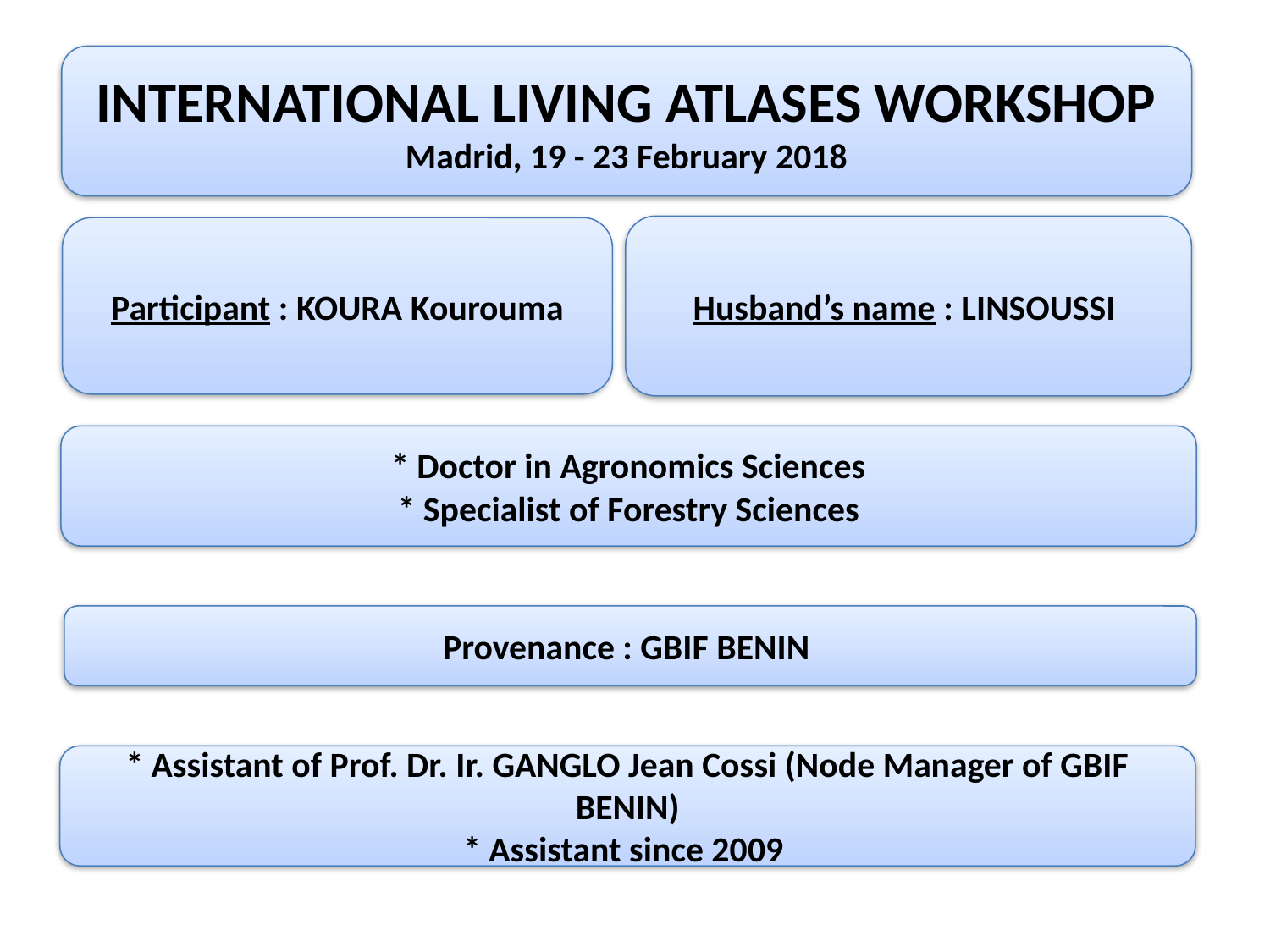

INTERNATIONAL LIVING ATLASES WORKSHOP
Madrid, 19 - 23 February 2018
Husband’s name : LINSOUSSI
Participant : KOURA Kourouma
* Doctor in Agronomics Sciences
* Specialist of Forestry Sciences
Provenance : GBIF BENIN
* Assistant of Prof. Dr. Ir. GANGLO Jean Cossi (Node Manager of GBIF BENIN)
* Assistant since 2009